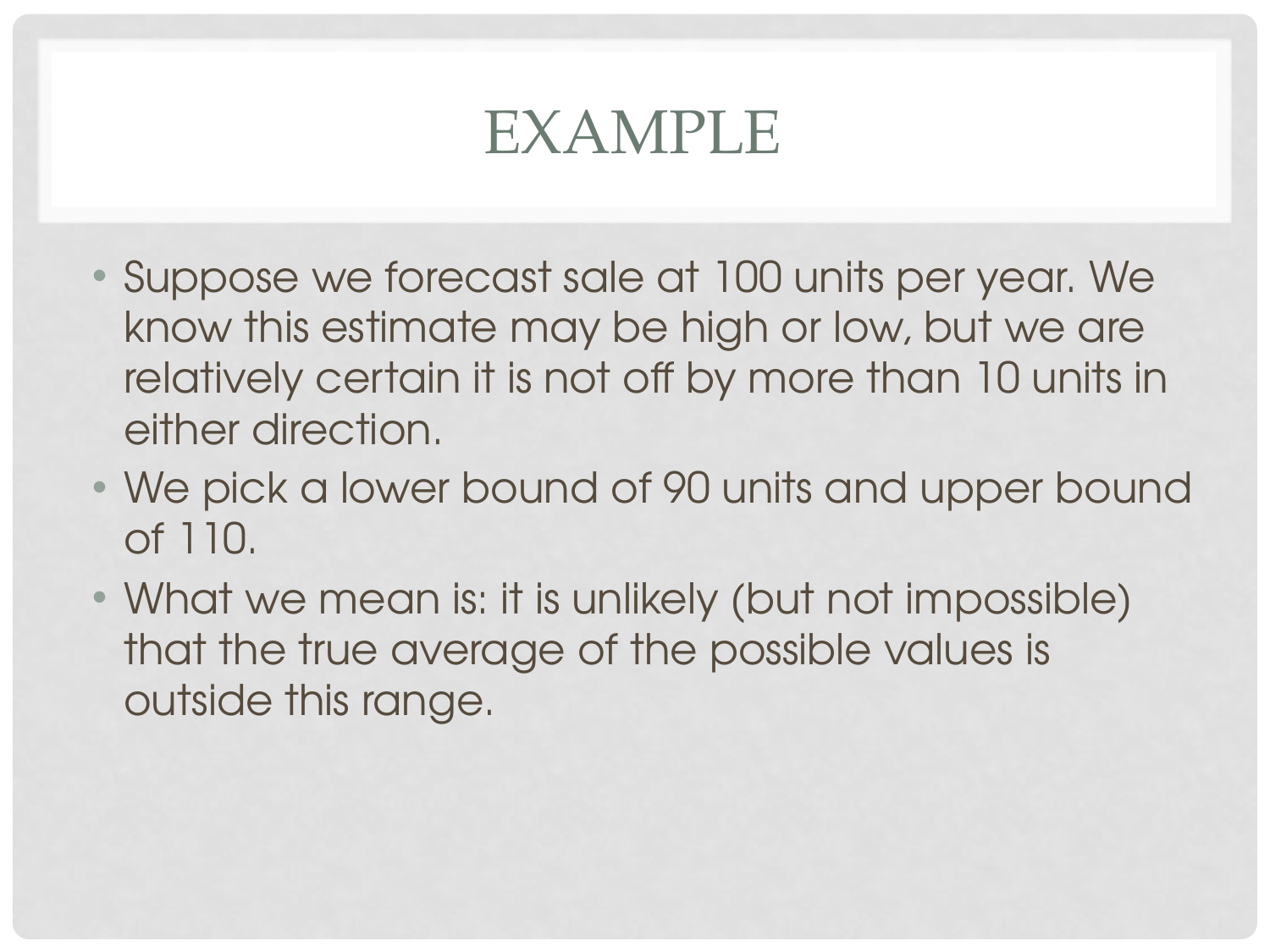

# example
Suppose we forecast sale at 100 units per year. We know this estimate may be high or low, but we are relatively certain it is not off by more than 10 units in either direction.
We pick a lower bound of 90 units and upper bound of 110.
What we mean is: it is unlikely (but not impossible) that the true average of the possible values is outside this range.